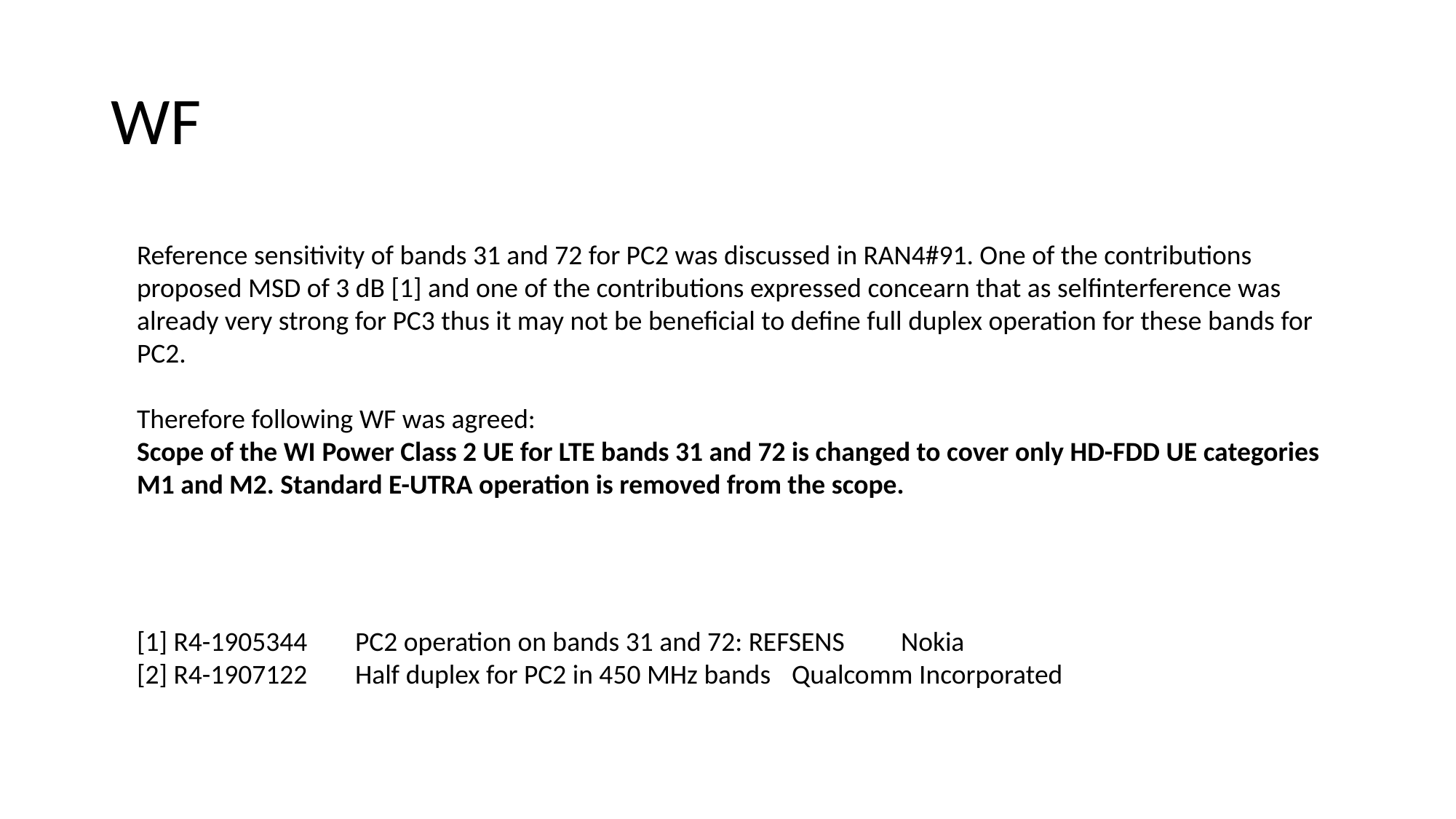

# WF
Reference sensitivity of bands 31 and 72 for PC2 was discussed in RAN4#91. One of the contributions proposed MSD of 3 dB [1] and one of the contributions expressed concearn that as selfinterference was already very strong for PC3 thus it may not be beneficial to define full duplex operation for these bands for PC2.

Therefore following WF was agreed:
Scope of the WI Power Class 2 UE for LTE bands 31 and 72 is changed to cover only HD-FDD UE categories M1 and M2. Standard E-UTRA operation is removed from the scope.
[1] R4-1905344	PC2 operation on bands 31 and 72: REFSENS	Nokia
[2] R4-1907122	Half duplex for PC2 in 450 MHz bands	Qualcomm Incorporated